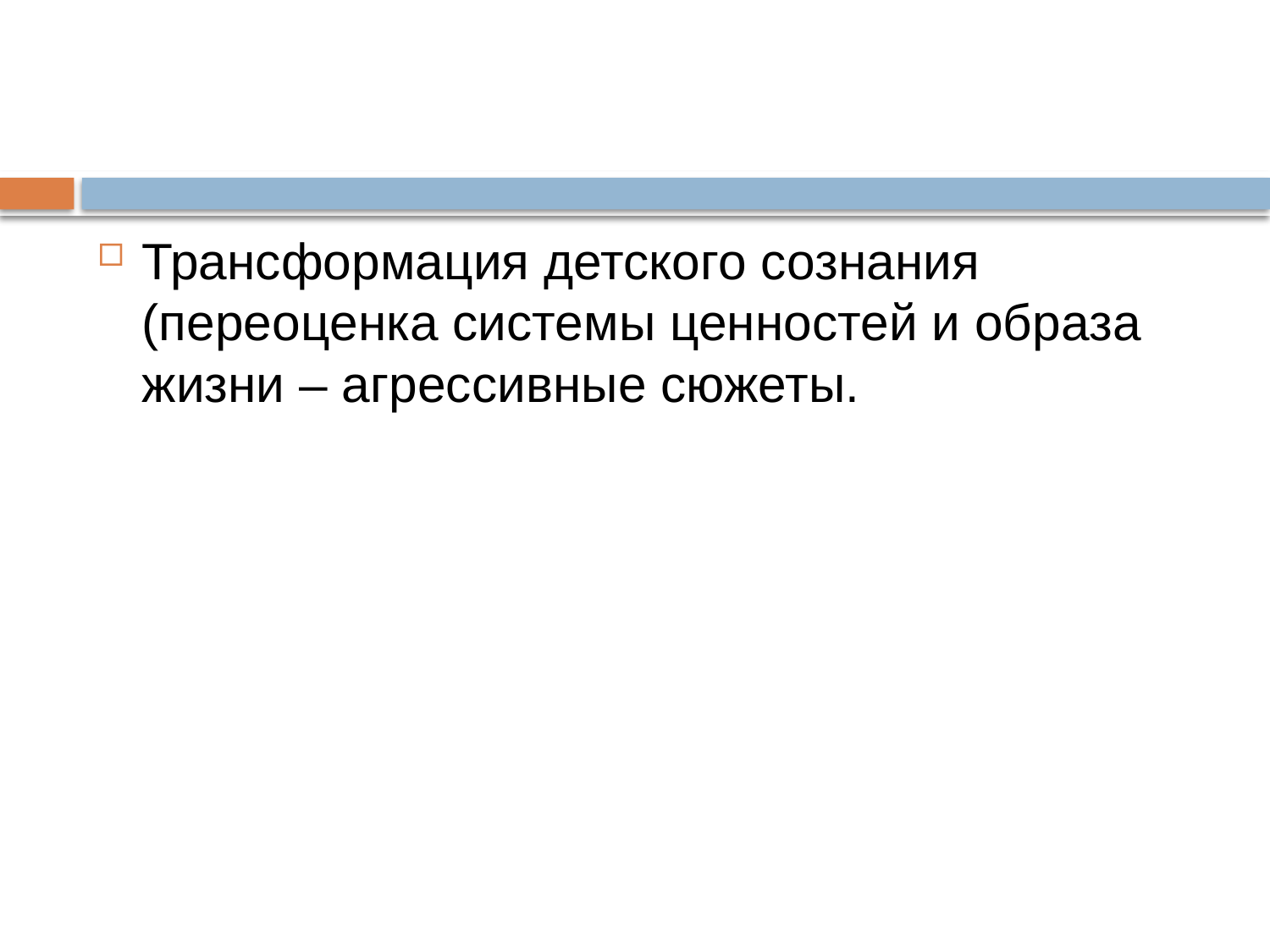

#
Трансформация детского сознания (переоценка системы ценностей и образа жизни – агрессивные сюжеты.